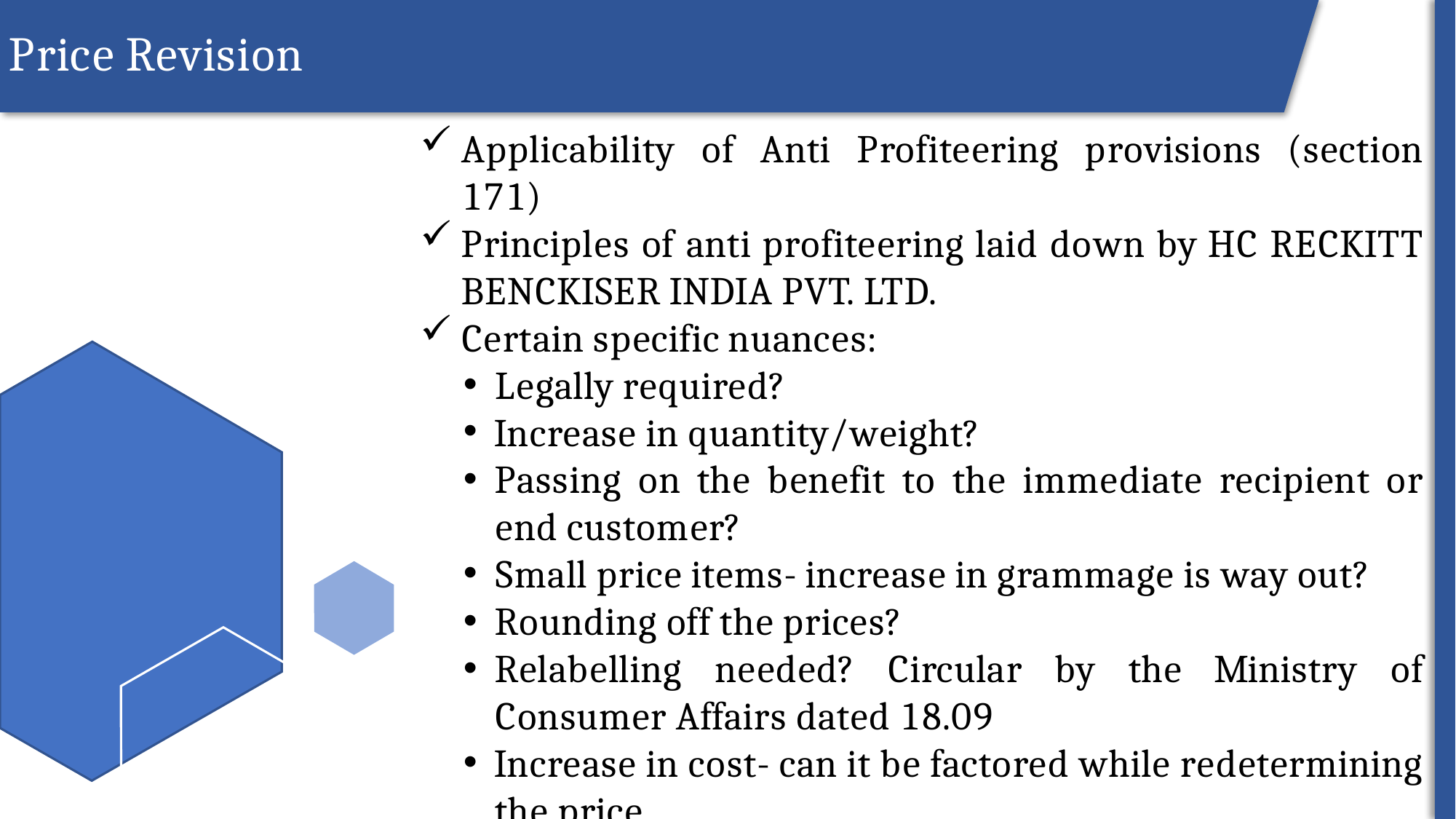

Price Revision
Applicability of Anti Profiteering provisions (section 171)
Principles of anti profiteering laid down by HC RECKITT BENCKISER INDIA PVT. LTD.
Certain specific nuances:
Legally required?
Increase in quantity/weight?
Passing on the benefit to the immediate recipient or end customer?
Small price items- increase in grammage is way out?
Rounding off the prices?
Relabelling needed? Circular by the Ministry of Consumer Affairs dated 18.09
Increase in cost- can it be factored while redetermining the price
Collection of commodity-wise information by CBIC- its relevance and usage?
Increase in the rate of tax price increase possible?
Compensation claim by supply chain – how to be addressed?
Scheduled drugs where price control exists?

ROI
24